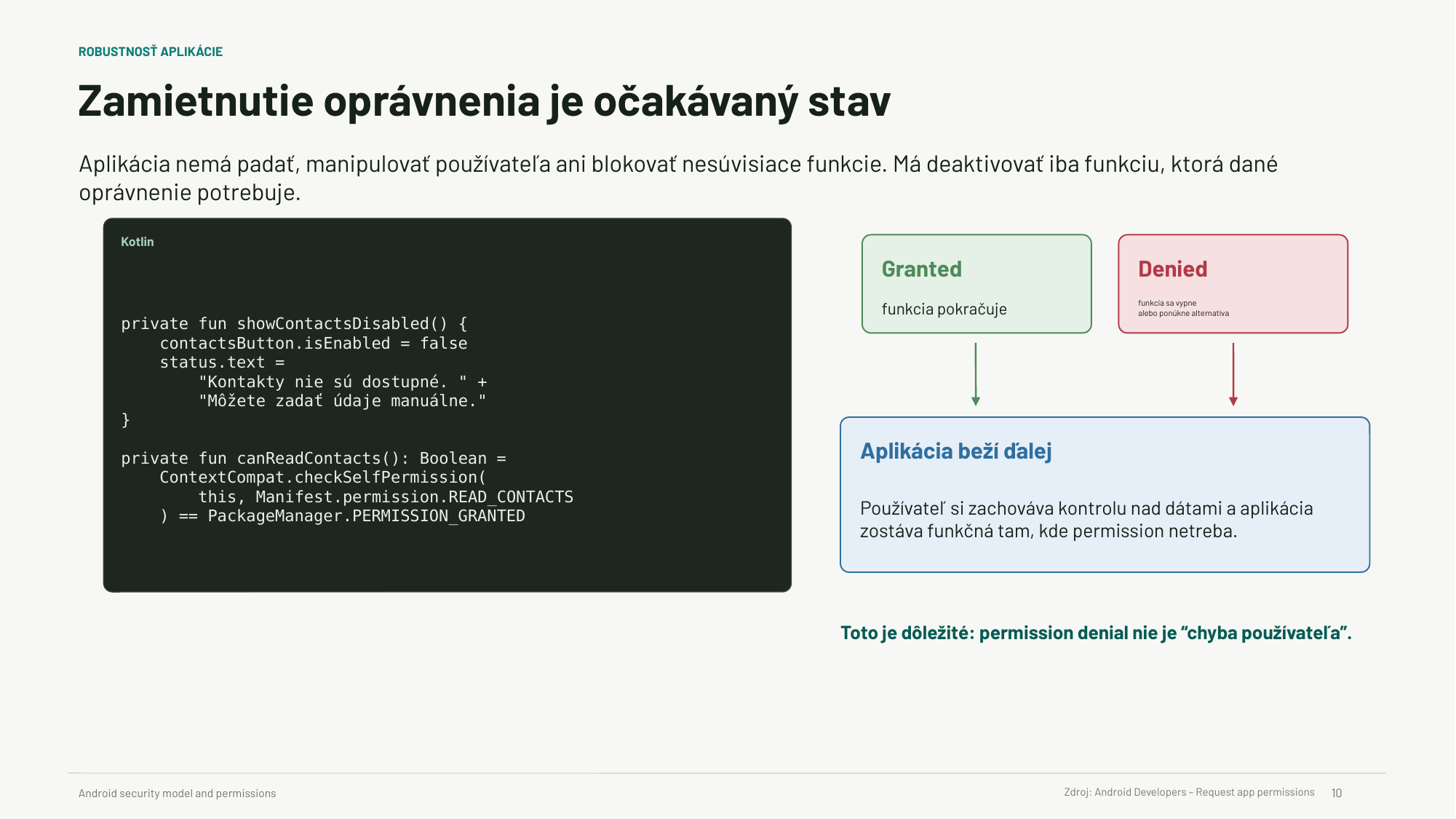

ROBUSTNOSŤ APLIKÁCIE
Zamietnutie oprávnenia je očakávaný stav
Aplikácia nemá padať, manipulovať používateľa ani blokovať nesúvisiace funkcie. Má deaktivovať iba funkciu, ktorá dané oprávnenie potrebuje.

Kotlin

Granted
Denied
private fun showContactsDisabled() {
    contactsButton.isEnabled = false
    status.text =
        "Kontakty nie sú dostupné. " +
        "Môžete zadať údaje manuálne."
}

private fun canReadContacts(): Boolean =
    ContextCompat.checkSelfPermission(
        this, Manifest.permission.READ_CONTACTS
    ) == PackageManager.PERMISSION_GRANTED
funkcia pokračuje
funkcia sa vypne
alebo ponúkne alternatíva

Aplikácia beží ďalej
Používateľ si zachováva kontrolu nad dátami a aplikácia zostáva funkčná tam, kde permission netreba.
Toto je dôležité: permission denial nie je “chyba používateľa”.
10
Zdroj: Android Developers – Request app permissions